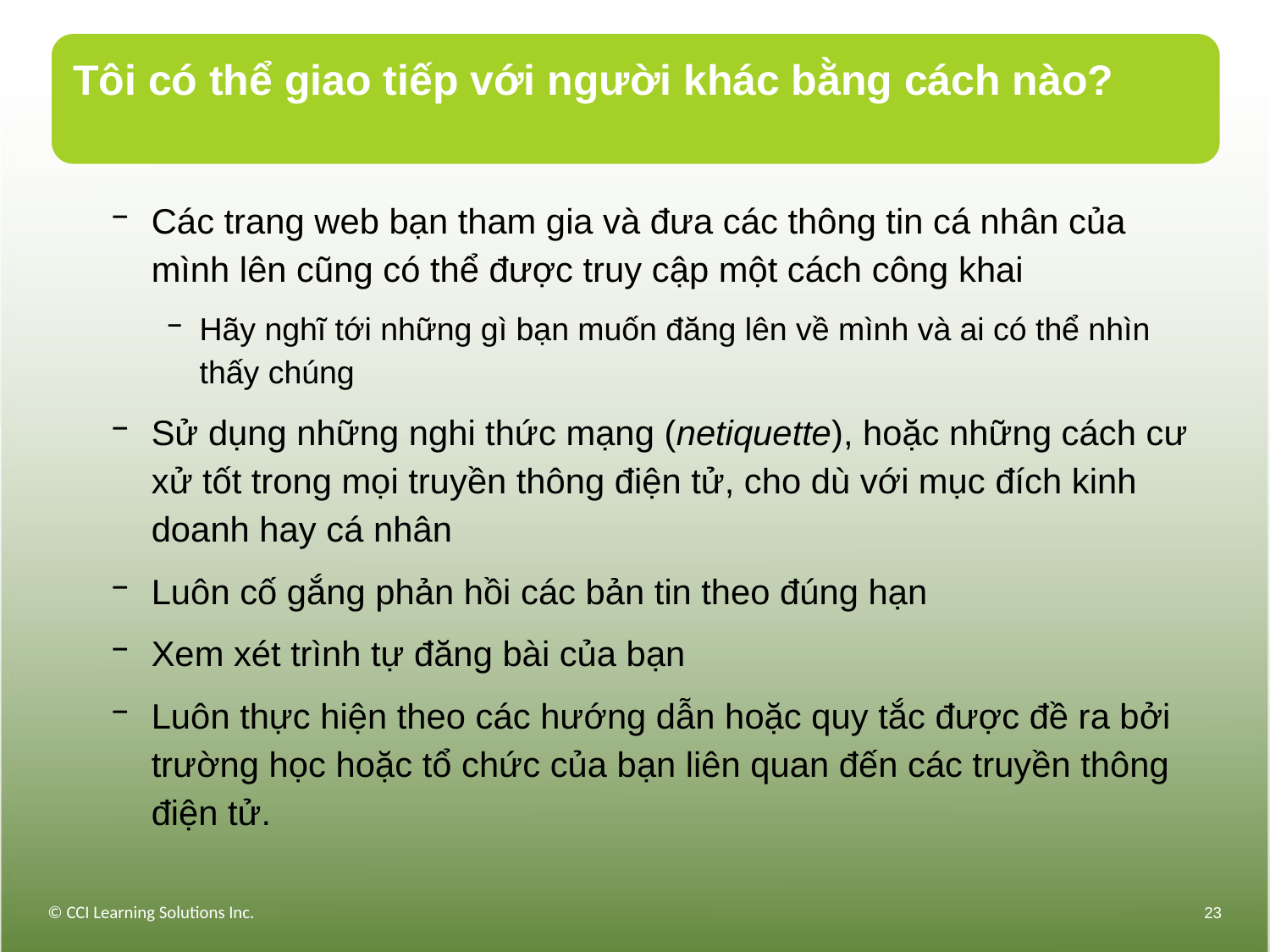

# Tôi có thể giao tiếp với người khác bằng cách nào?
Các trang web bạn tham gia và đưa các thông tin cá nhân của mình lên cũng có thể được truy cập một cách công khai
Hãy nghĩ tới những gì bạn muốn đăng lên về mình và ai có thể nhìn thấy chúng
Sử dụng những nghi thức mạng (netiquette), hoặc những cách cư xử tốt trong mọi truyền thông điện tử, cho dù với mục đích kinh doanh hay cá nhân
Luôn cố gắng phản hồi các bản tin theo đúng hạn
Xem xét trình tự đăng bài của bạn
Luôn thực hiện theo các hướng dẫn hoặc quy tắc được đề ra bởi trường học hoặc tổ chức của bạn liên quan đến các truyền thông điện tử.
© CCI Learning Solutions Inc.
23